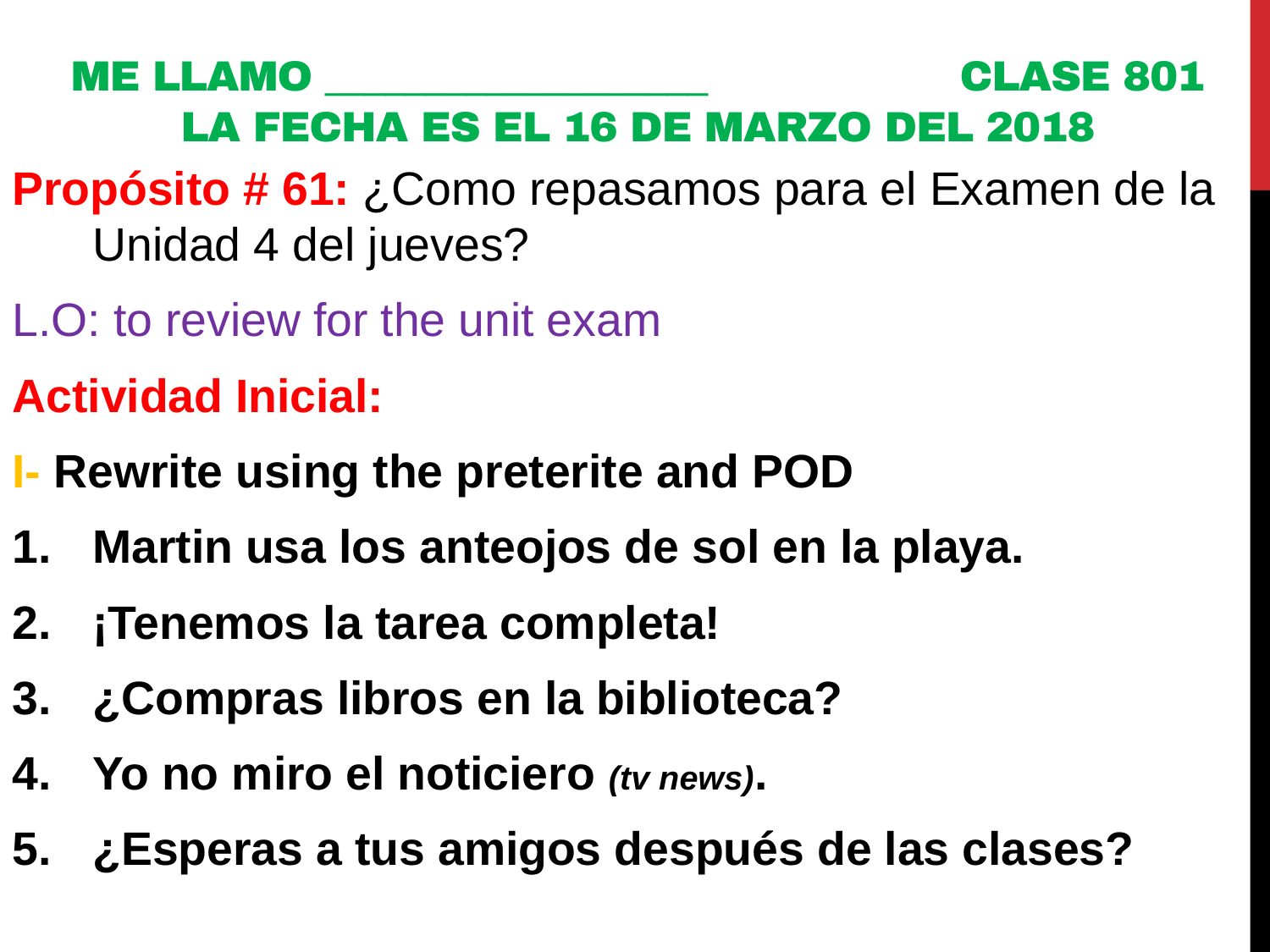

Me llamo ___________________ 		Clase 801
La fecha es el 16 de MARZo del 2018
Propósito # 61: ¿Como repasamos para el Examen de la Unidad 4 del jueves?
L.O: to review for the unit exam
Actividad Inicial:
I- Rewrite using the preterite and POD
Martin usa los anteojos de sol en la playa.
¡Tenemos la tarea completa!
¿Compras libros en la biblioteca?
Yo no miro el noticiero (tv news).
¿Esperas a tus amigos después de las clases?